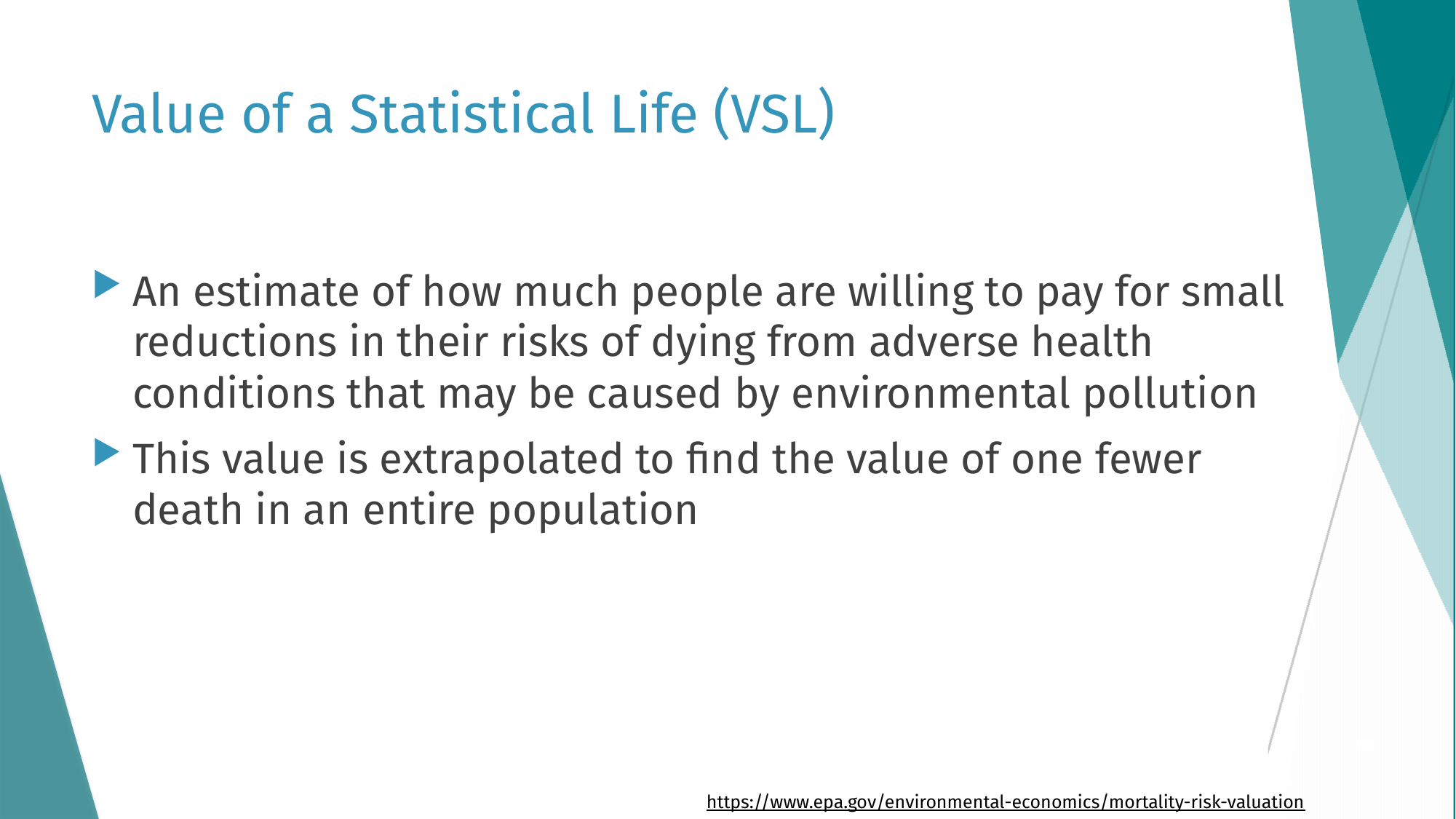

# Value of a Statistical Life (VSL)
An estimate of how much people are willing to pay for small reductions in their risks of dying from adverse health conditions that may be caused by environmental pollution
This value is extrapolated to find the value of one fewer death in an entire population
59
https://www.epa.gov/environmental-economics/mortality-risk-valuation